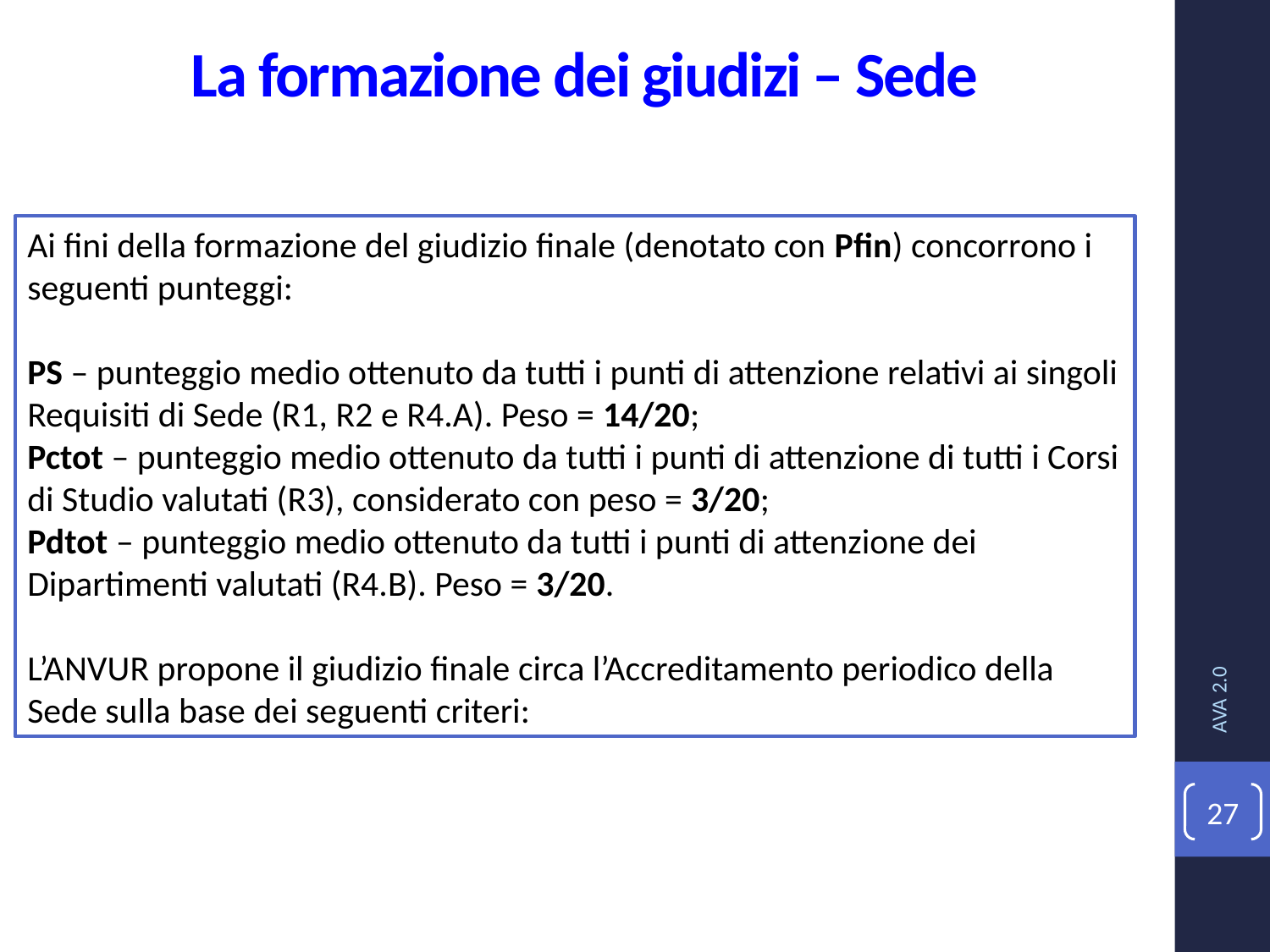

# La formazione dei giudizi – Sede
Ai fini della formazione del giudizio finale (denotato con Pfin) concorrono i seguenti punteggi:

PS – punteggio medio ottenuto da tutti i punti di attenzione relativi ai singoli Requisiti di Sede (R1, R2 e R4.A). Peso = 14/20;
Pctot – punteggio medio ottenuto da tutti i punti di attenzione di tutti i Corsi di Studio valutati (R3), considerato con peso = 3/20;
Pdtot – punteggio medio ottenuto da tutti i punti di attenzione dei Dipartimenti valutati (R4.B). Peso = 3/20.

L’ANVUR propone il giudizio finale circa l’Accreditamento periodico della Sede sulla base dei seguenti criteri:
AVA 2.0
27